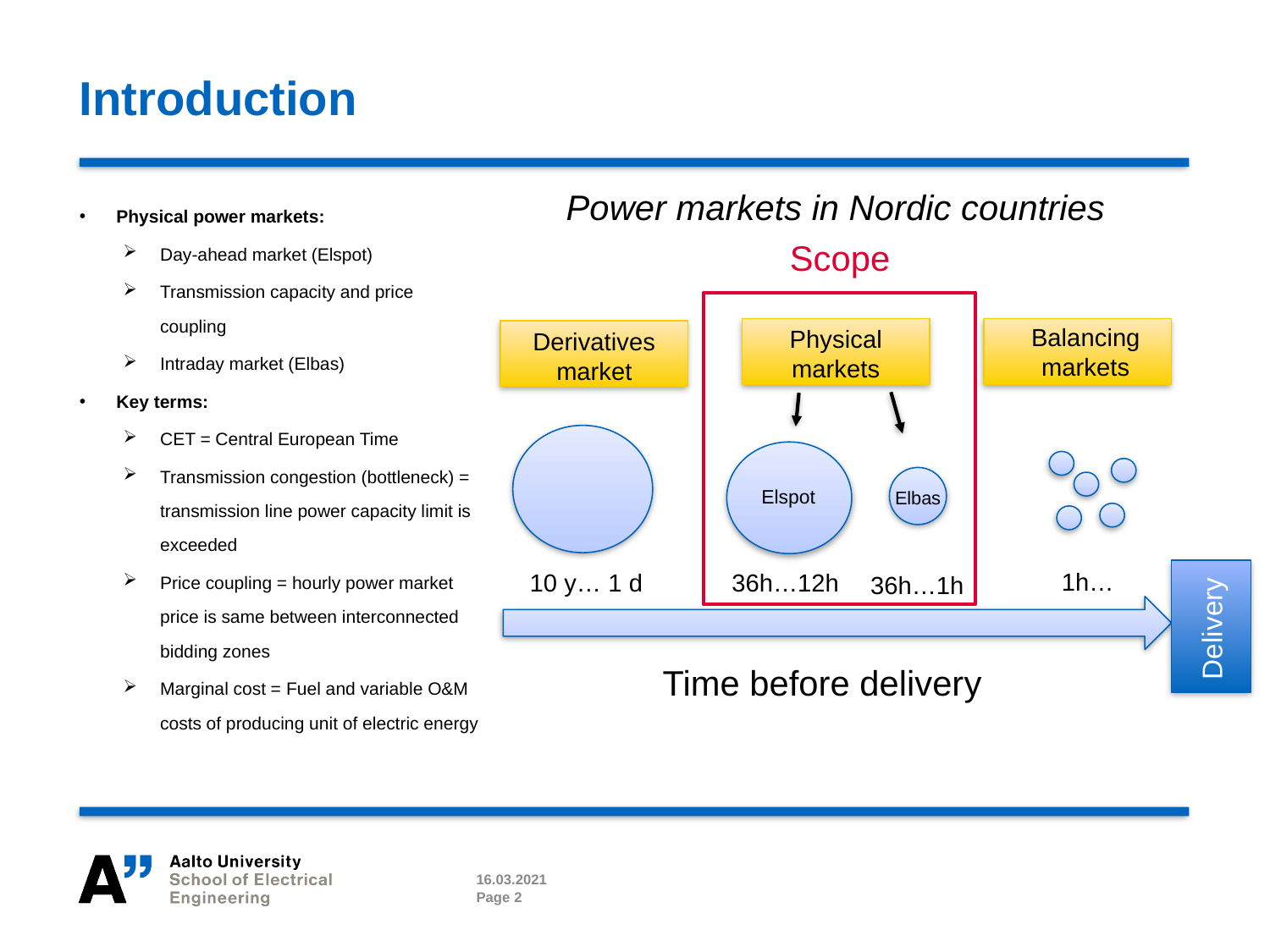

# Introduction
Power markets in Nordic countries
Physical power markets:
Day-ahead market (Elspot)
Transmission capacity and price coupling
Intraday market (Elbas)
Key terms:
CET = Central European Time
Transmission congestion (bottleneck) = transmission line power capacity limit is exceeded
Price coupling = hourly power market price is same between interconnected bidding zones
Marginal cost = Fuel and variable O&M costs of producing unit of electric energy
Scope

Balancing markets
Physical markets

Derivatives market

Elspot
Elbas

1h…

10 y… 1 d
36h…12h
36h…1h
Delivery

Time before delivery

16.03.2021
Page 2